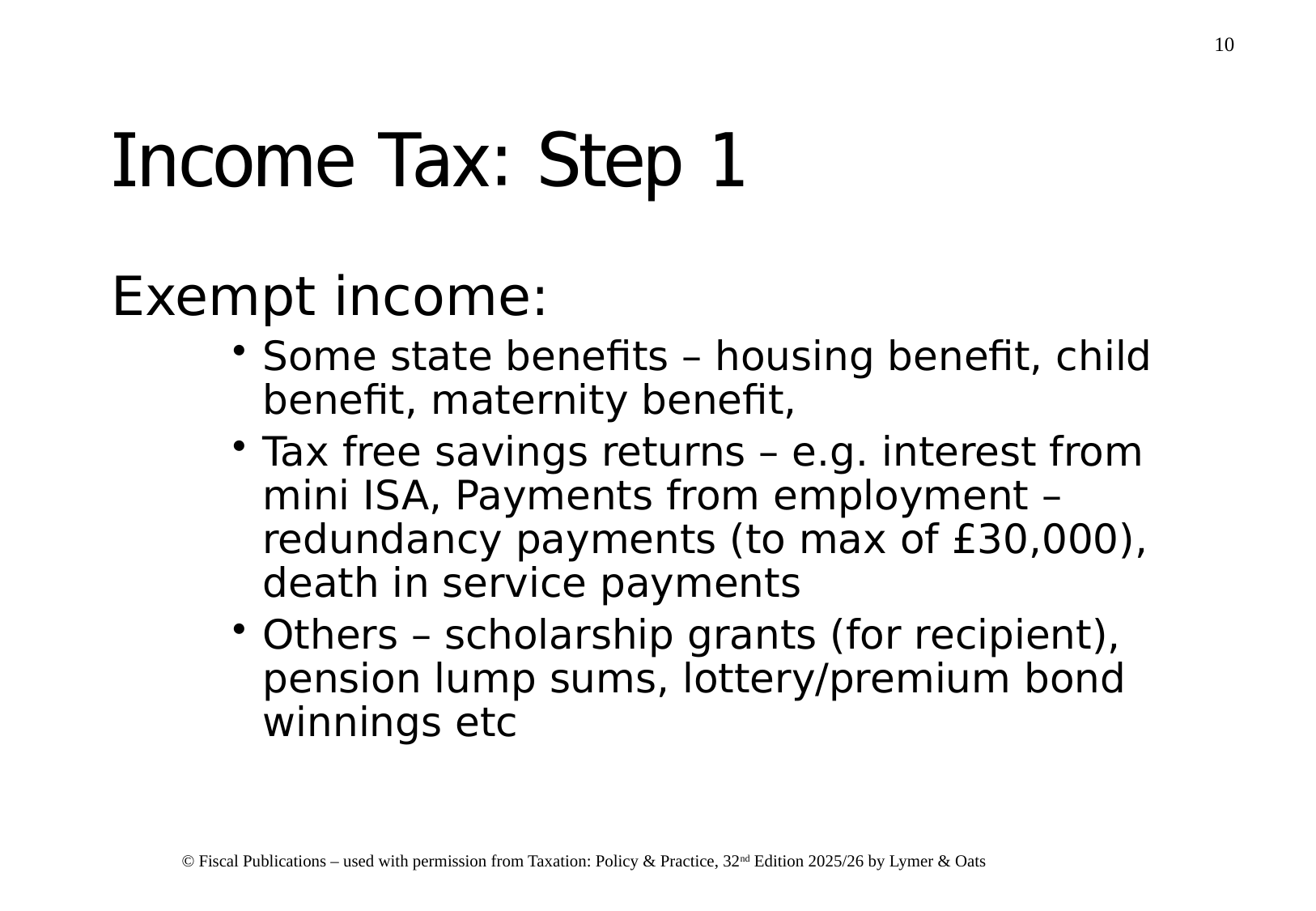

# Income Tax: Step 1
Exempt income:
Some state benefits – housing benefit, child benefit, maternity benefit,
Tax free savings returns – e.g. interest from mini ISA, Payments from employment –redundancy payments (to max of £30,000), death in service payments
Others – scholarship grants (for recipient), pension lump sums, lottery/premium bond winnings etc